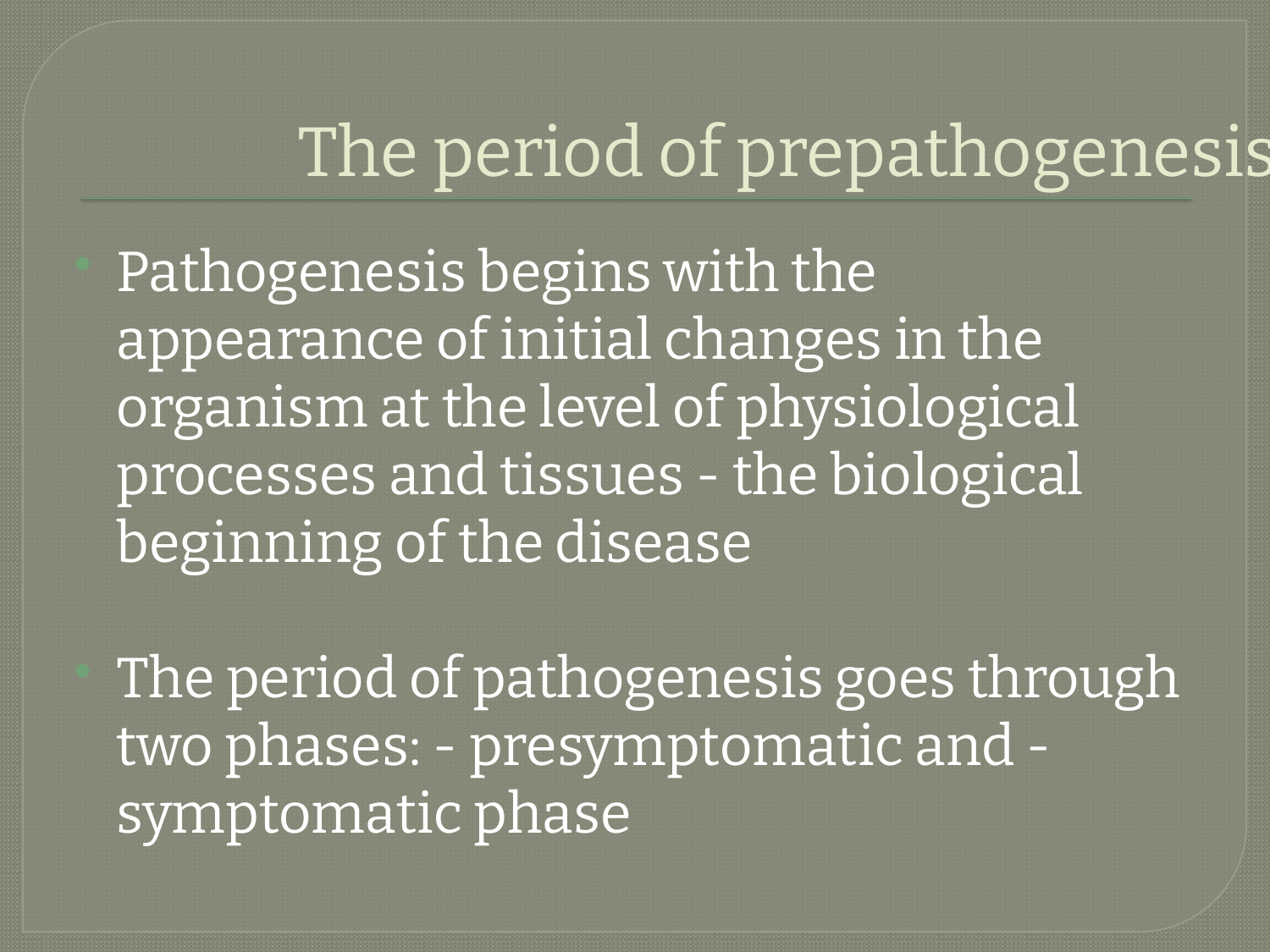

# The period of prepathogenesis
Pathogenesis begins with the appearance of initial changes in the organism at the level of physiological processes and tissues - the biological beginning of the disease

The period of pathogenesis goes through two phases: - presymptomatic and - symptomatic phase